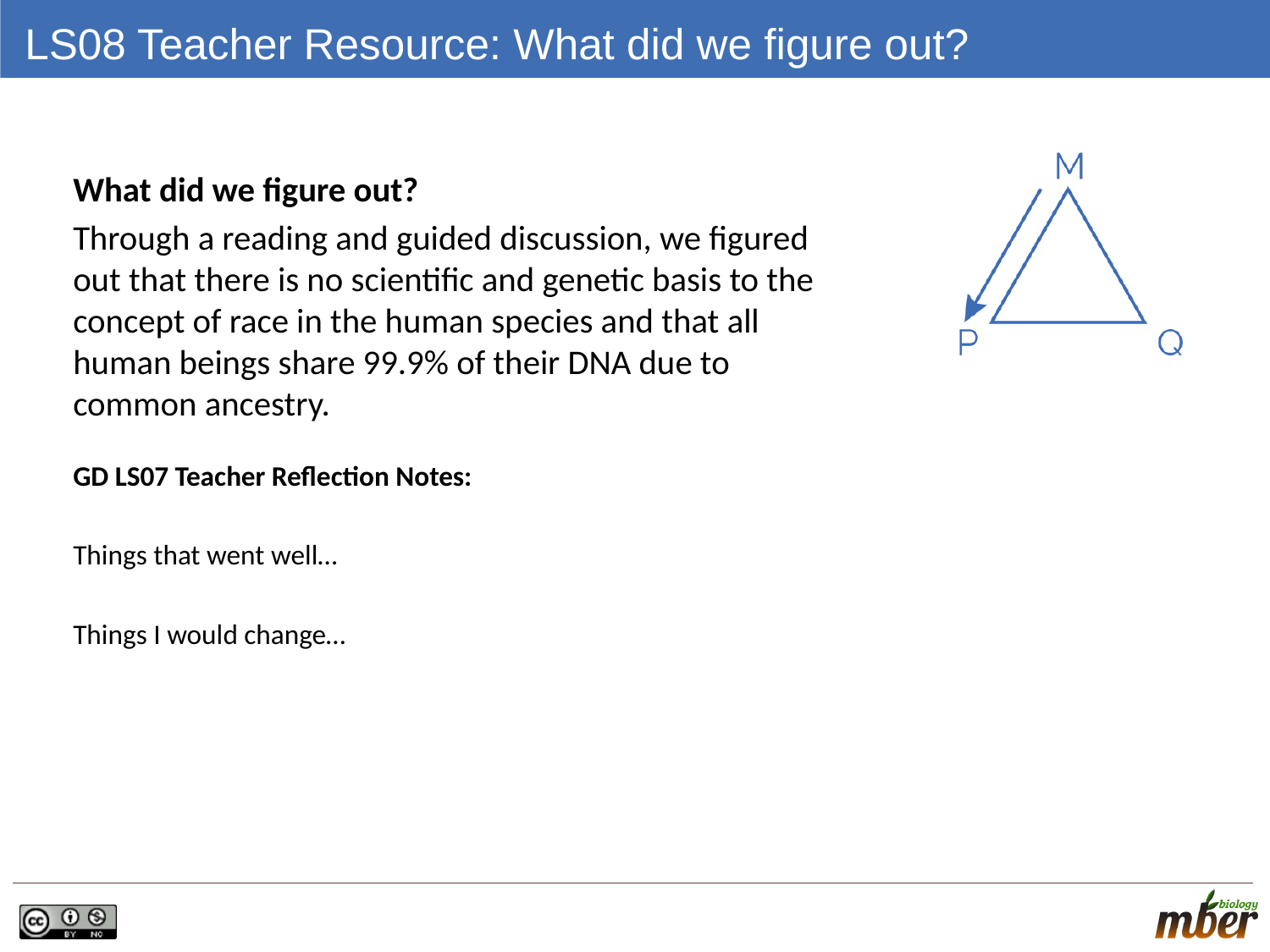

# LS08 Teacher Resource: What did we figure out?
What did we figure out?
Through a reading and guided discussion, we figured out that there is no scientific and genetic basis to the concept of race in the human species and that all human beings share 99.9% of their DNA due to common ancestry.

GD LS07 Teacher Reflection Notes:

Things that went well…

Things I would change…